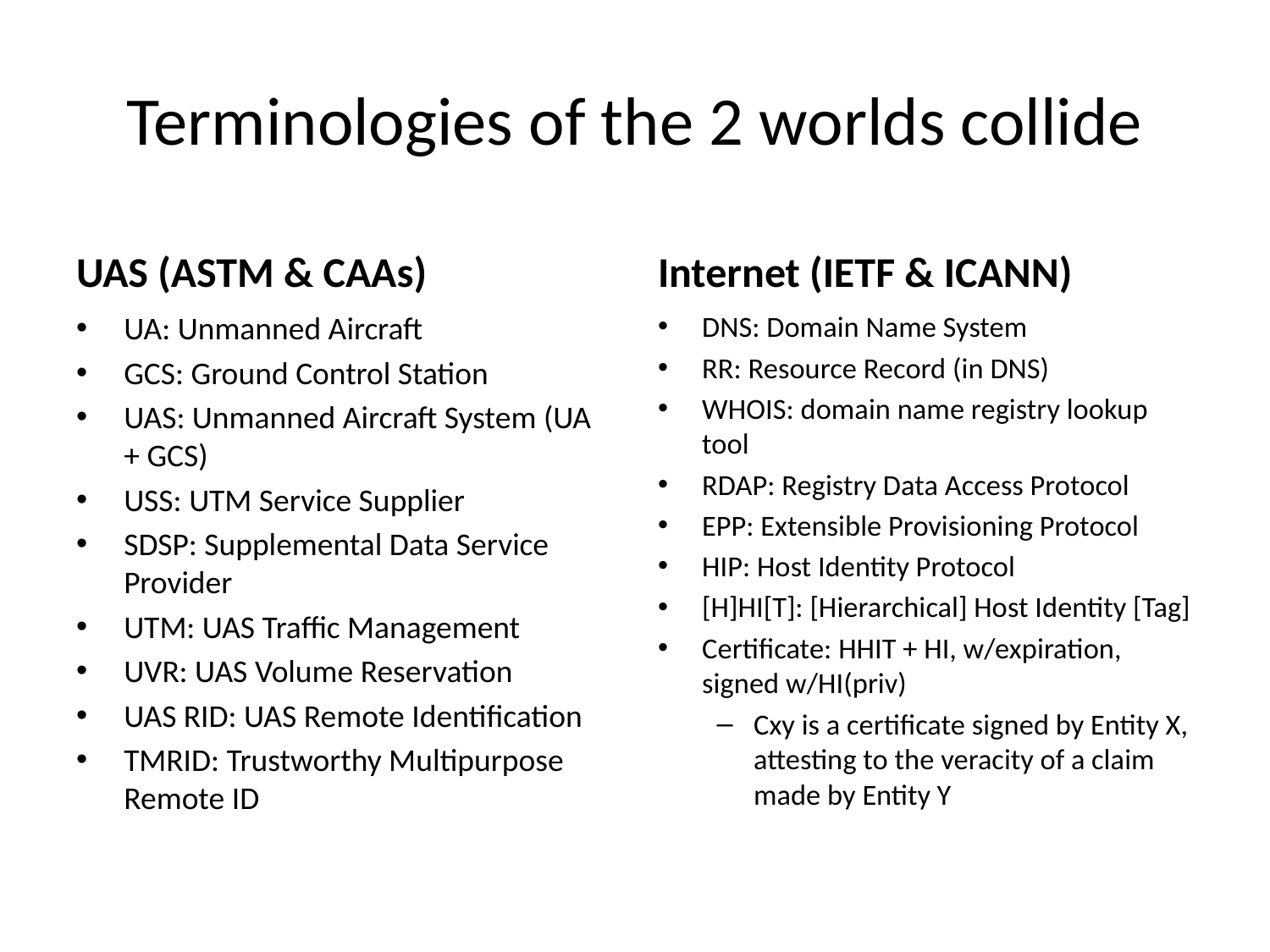

# Terminologies of the 2 worlds collide
UAS (ASTM & CAAs)
Internet (IETF & ICANN)
UA: Unmanned Aircraft
GCS: Ground Control Station
UAS: Unmanned Aircraft System (UA + GCS)
USS: UTM Service Supplier
SDSP: Supplemental Data Service Provider
UTM: UAS Traffic Management
UVR: UAS Volume Reservation
UAS RID: UAS Remote Identification
TMRID: Trustworthy Multipurpose Remote ID
DNS: Domain Name System
RR: Resource Record (in DNS)
WHOIS: domain name registry lookup tool
RDAP: Registry Data Access Protocol
EPP: Extensible Provisioning Protocol
HIP: Host Identity Protocol
[H]HI[T]: [Hierarchical] Host Identity [Tag]
Certificate: HHIT + HI, w/expiration, signed w/HI(priv)
Cxy is a certificate signed by Entity X, attesting to the veracity of a claim made by Entity Y